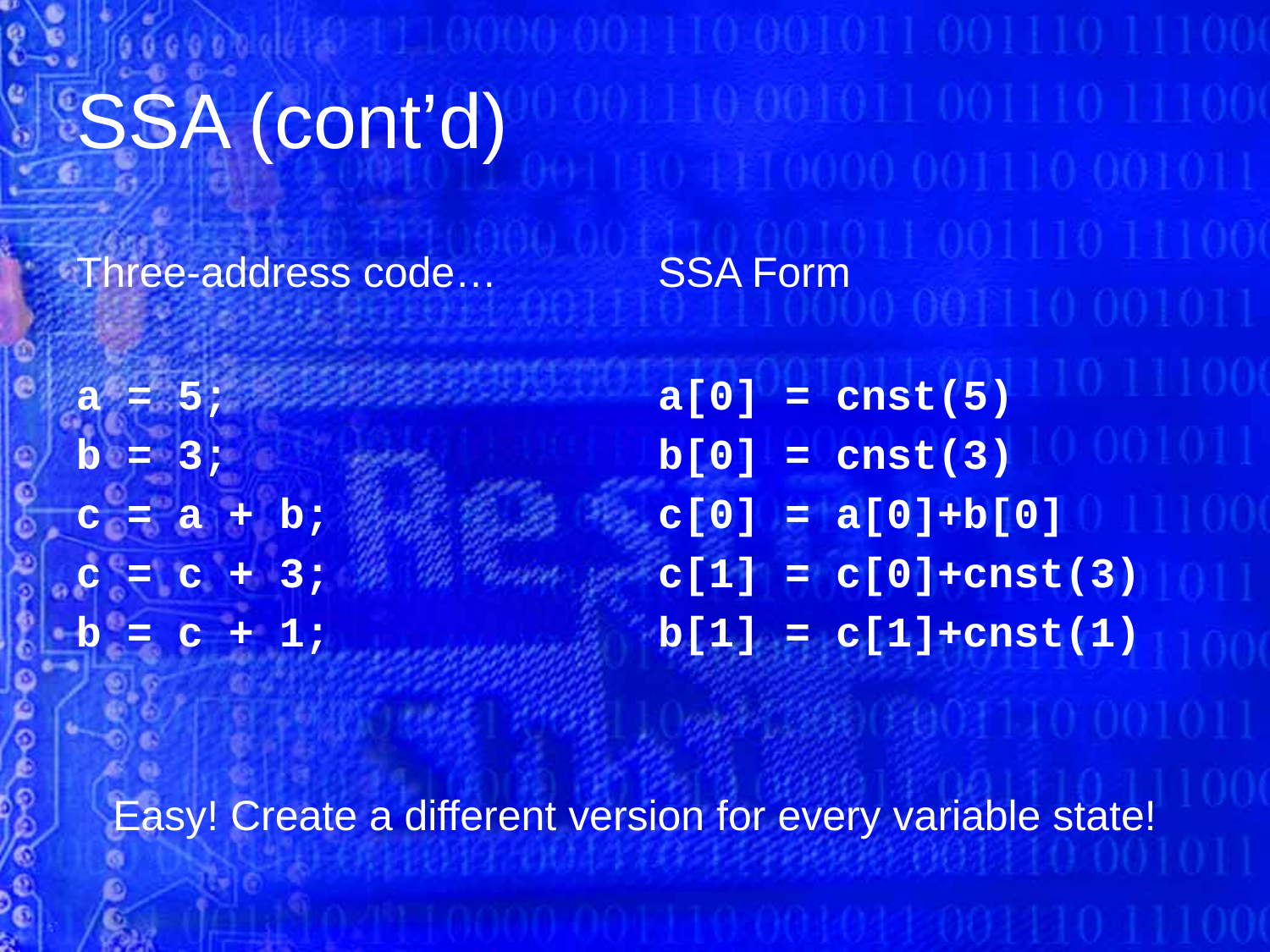

# SSA (cont’d)
Three-address code…
SSA Form

a[0] = cnst(5)
b[0] = cnst(3)
c[0] = a[0]+b[0]
c[1] = c[0]+cnst(3)
b[1] = c[1]+cnst(1)

a = 5;
b = 3;
c = a + b;
c = c + 3;
b = c + 1;

Easy! Create a different version for every variable state!